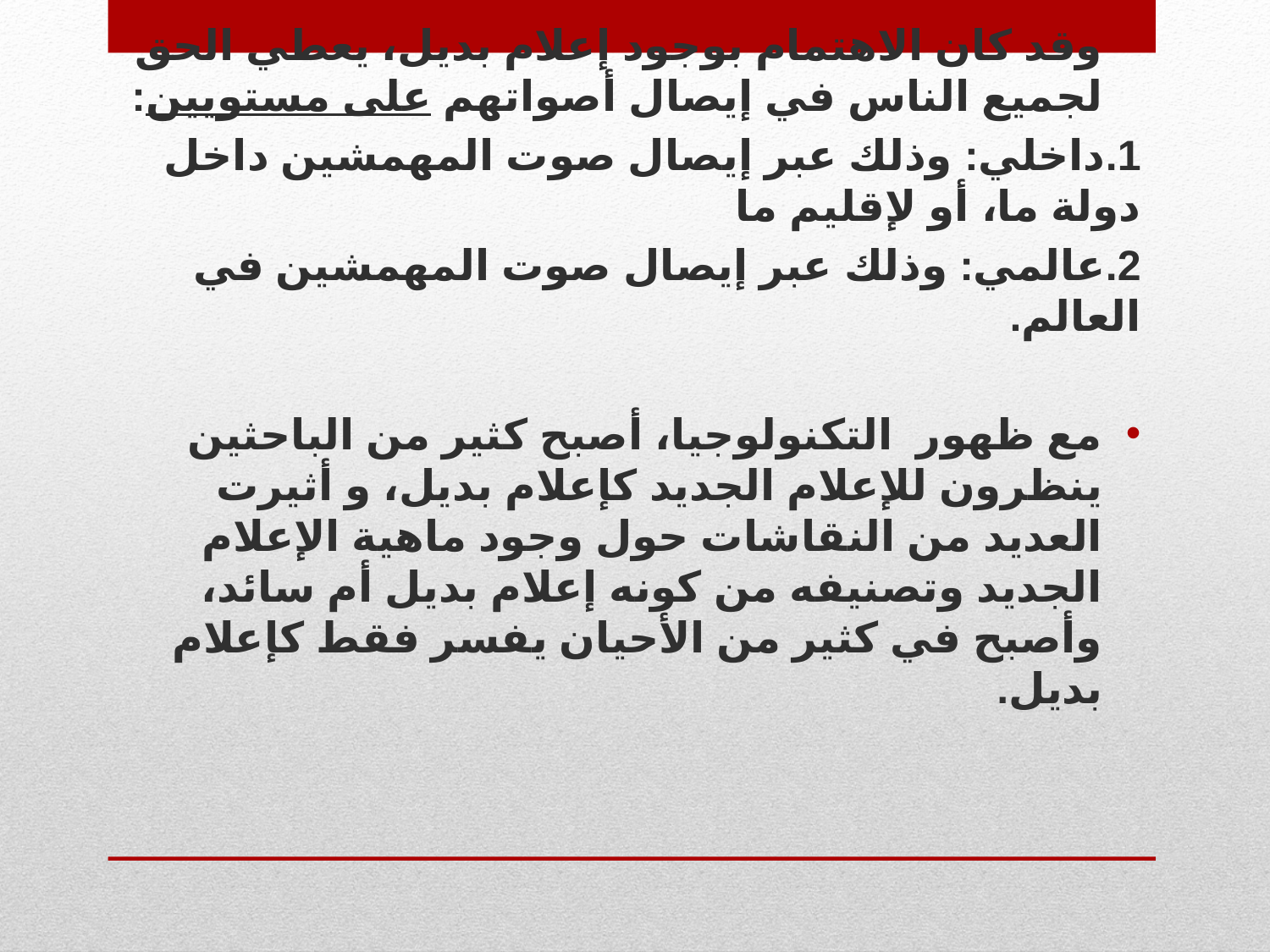

وقد كان الاهتمام بوجود إعلام بديل، يعطي الحق لجميع الناس في إيصال أصواتهم على مستويين:
1.داخلي: وذلك عبر إيصال صوت المهمشين داخل دولة ما، أو لإقليم ما
2.عالمي: وذلك عبر إيصال صوت المهمشين في العالم.

مع ظهور  التكنولوجيا، أصبح كثير من الباحثين ينظرون للإعلام الجديد كإعلام بديل، و أثيرت العديد من النقاشات حول وجود ماهية الإعلام الجديد وتصنيفه من كونه إعلام بديل أم سائد، وأصبح في كثير من الأحيان يفسر فقط كإعلام بديل.
#